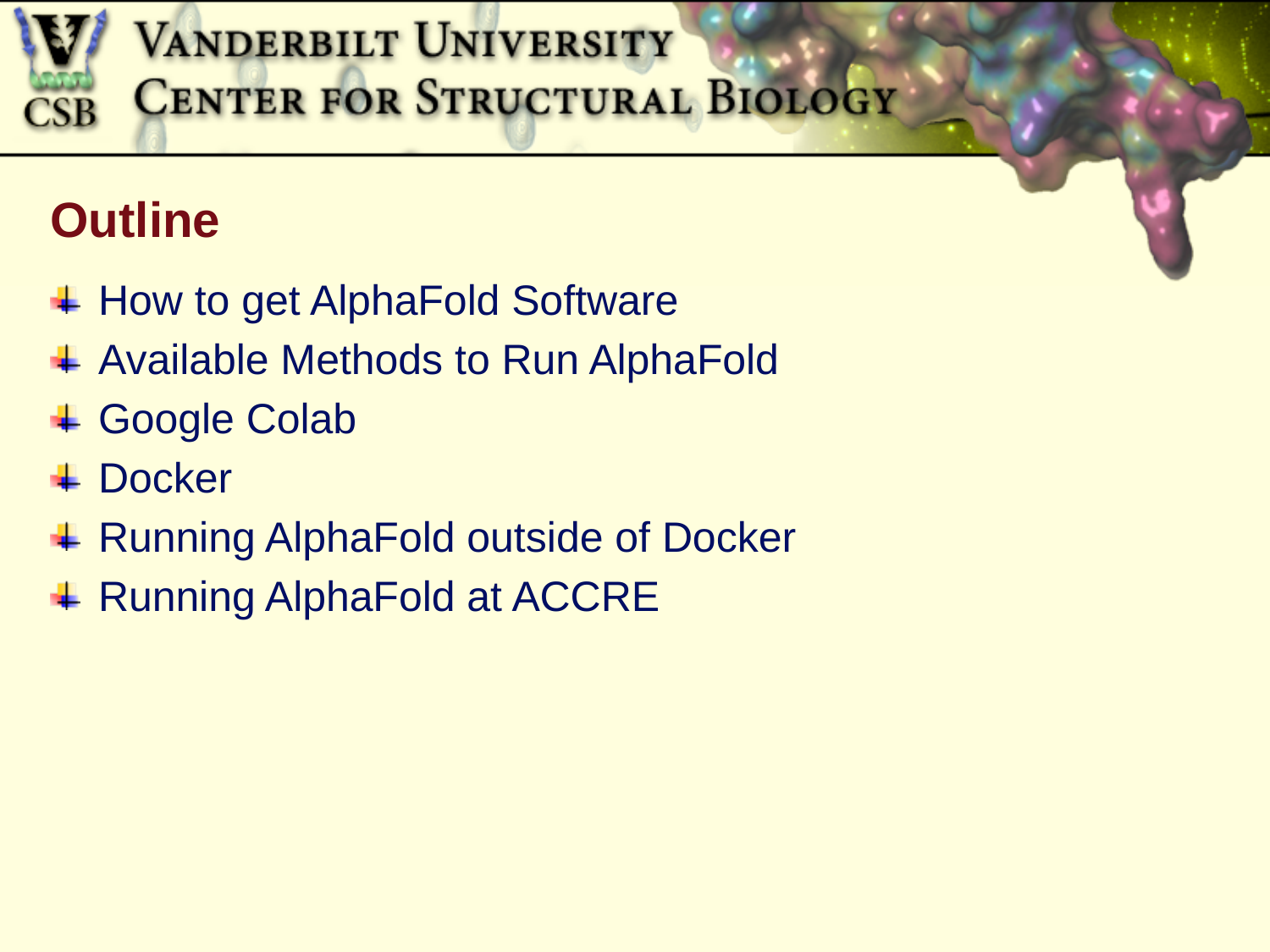

# Outline
How to get AlphaFold Software
Available Methods to Run AlphaFold
Google Colab
Docker
Running AlphaFold outside of Docker
Running AlphaFold at ACCRE